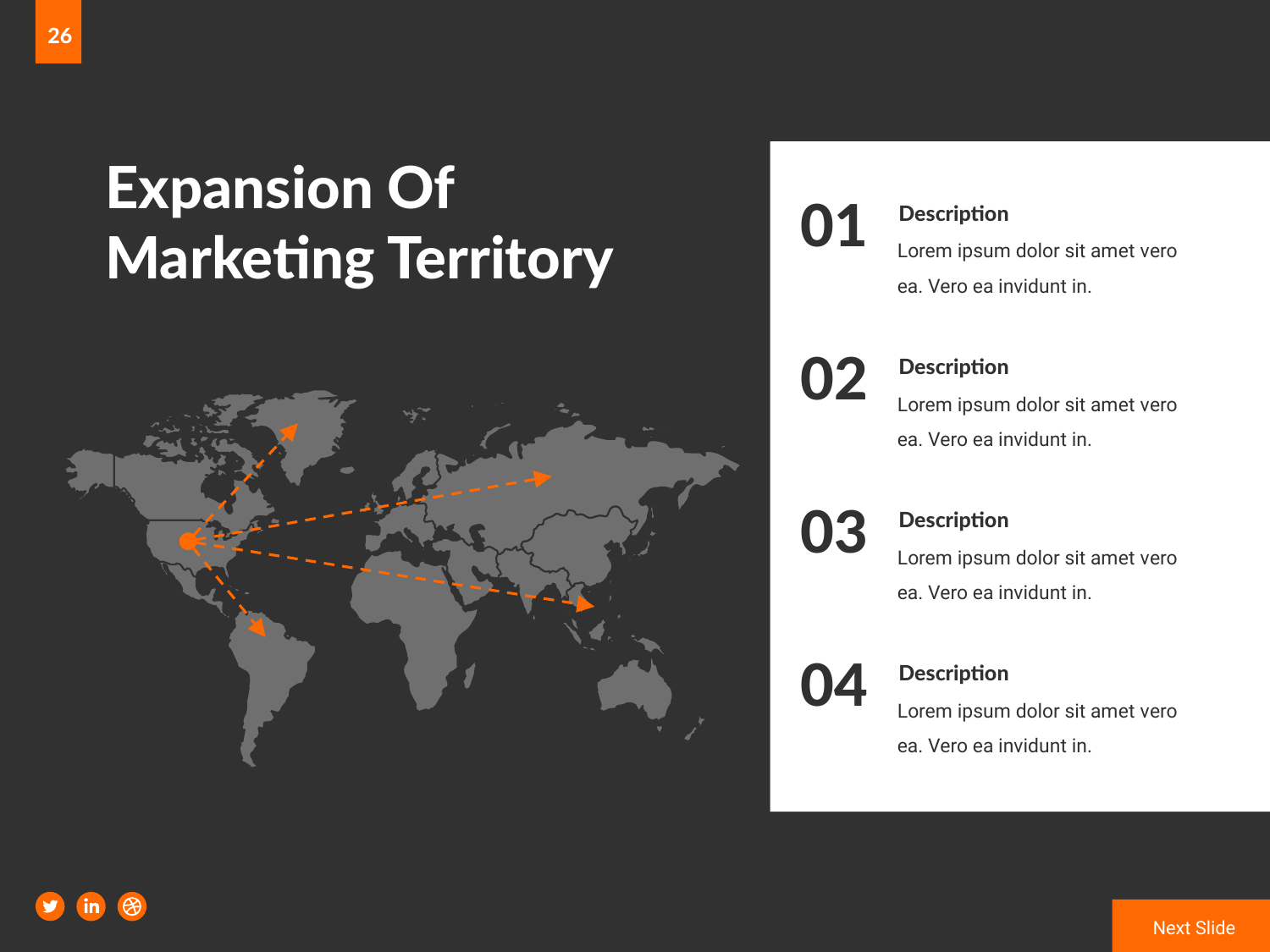

26

Expansion Of
Marketing Territory
01
Description
Lorem ipsum dolor sit amet vero ea. Vero ea invidunt in.
02
Description
Lorem ipsum dolor sit amet vero ea. Vero ea invidunt in.

03
Description
Lorem ipsum dolor sit amet vero ea. Vero ea invidunt in.
04
Description
Lorem ipsum dolor sit amet vero ea. Vero ea invidunt in.

Next Slide